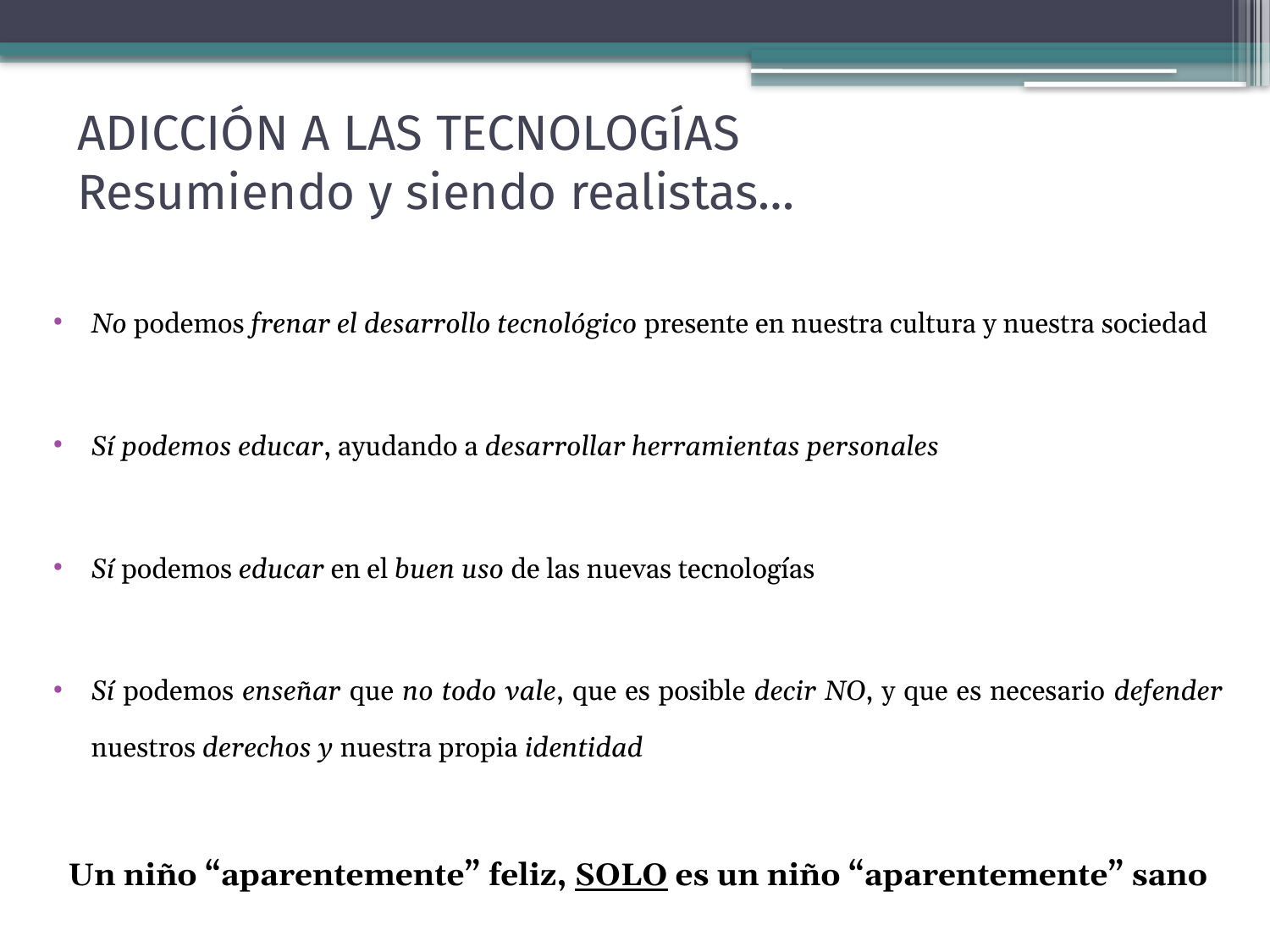

# ADICCIÓN A LAS TECNOLOGÍAS Resumiendo y siendo realistas…
No podemos frenar el desarrollo tecnológico presente en nuestra cultura y nuestra sociedad

Sí podemos educar, ayudando a desarrollar herramientas personales

Sí podemos educar en el buen uso de las nuevas tecnologías

Sí podemos enseñar que no todo vale, que es posible decir NO, y que es necesario defender nuestros derechos y nuestra propia identidad

Un niño “aparentemente” feliz, SOLO es un niño “aparentemente” sano